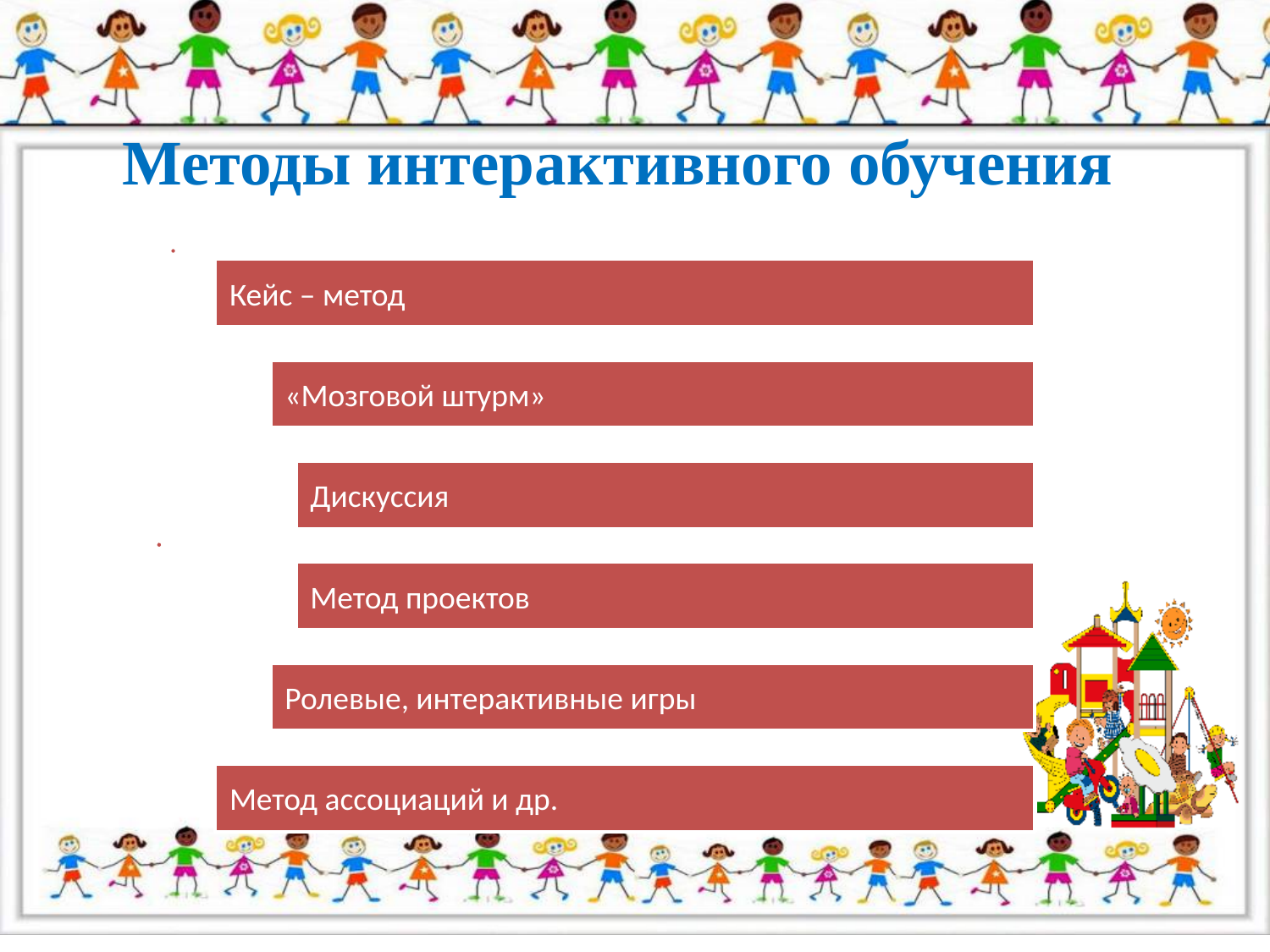

# Методы интерактивного обучения
Дискуссия
«Мозговой штурм»
Ролевые, интерактивные игры
Кейс – метод
Метод проектов
Метод ассоциаций и др.